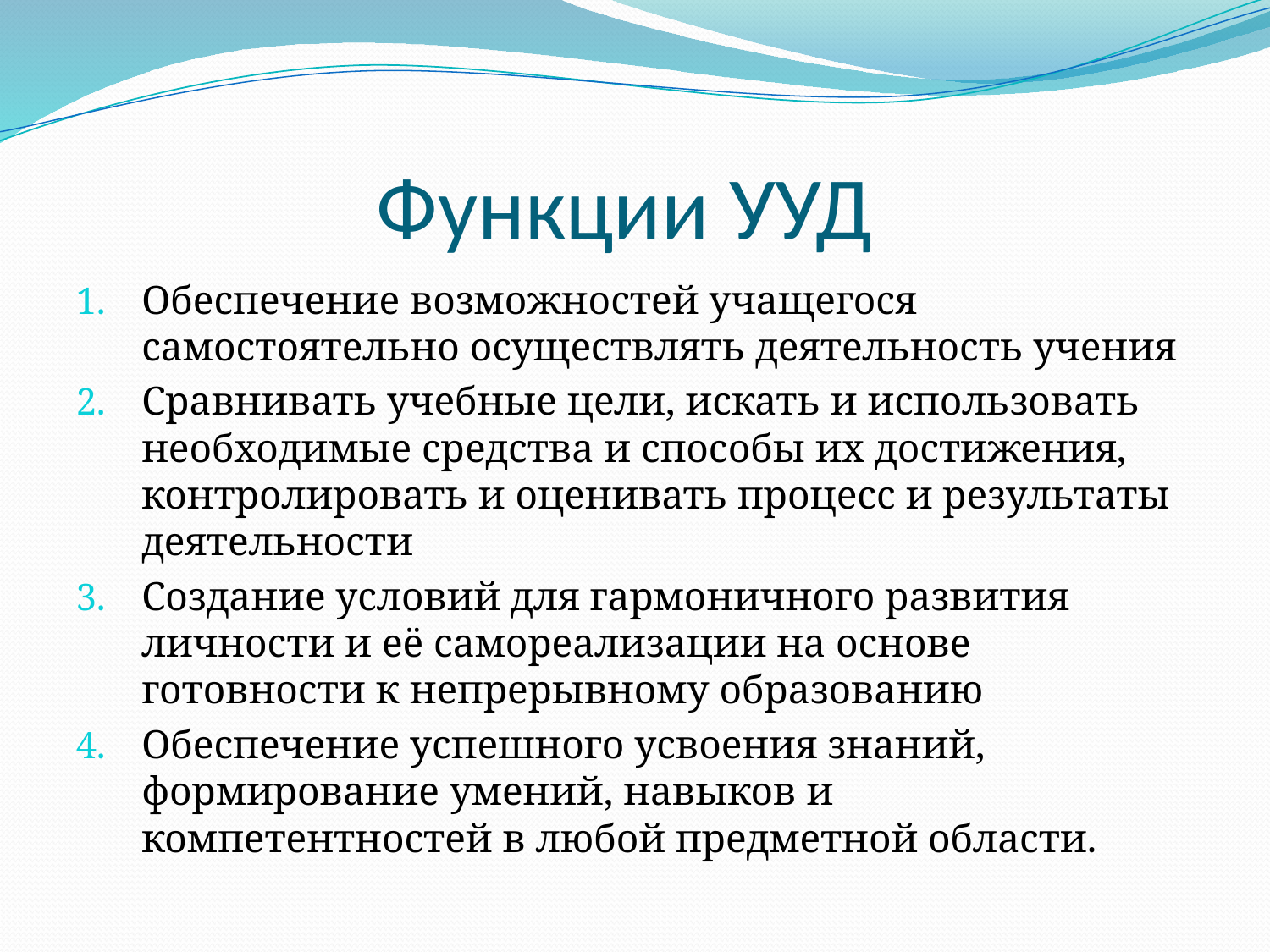

# Функции УУД
Обеспечение возможностей учащегося самостоятельно осуществлять деятельность учения
Сравнивать учебные цели, искать и использовать необходимые средства и способы их достижения, контролировать и оценивать процесс и результаты деятельности
Создание условий для гармоничного развития личности и её самореализации на основе готовности к непрерывному образованию
Обеспечение успешного усвоения знаний, формирование умений, навыков и компетентностей в любой предметной области.